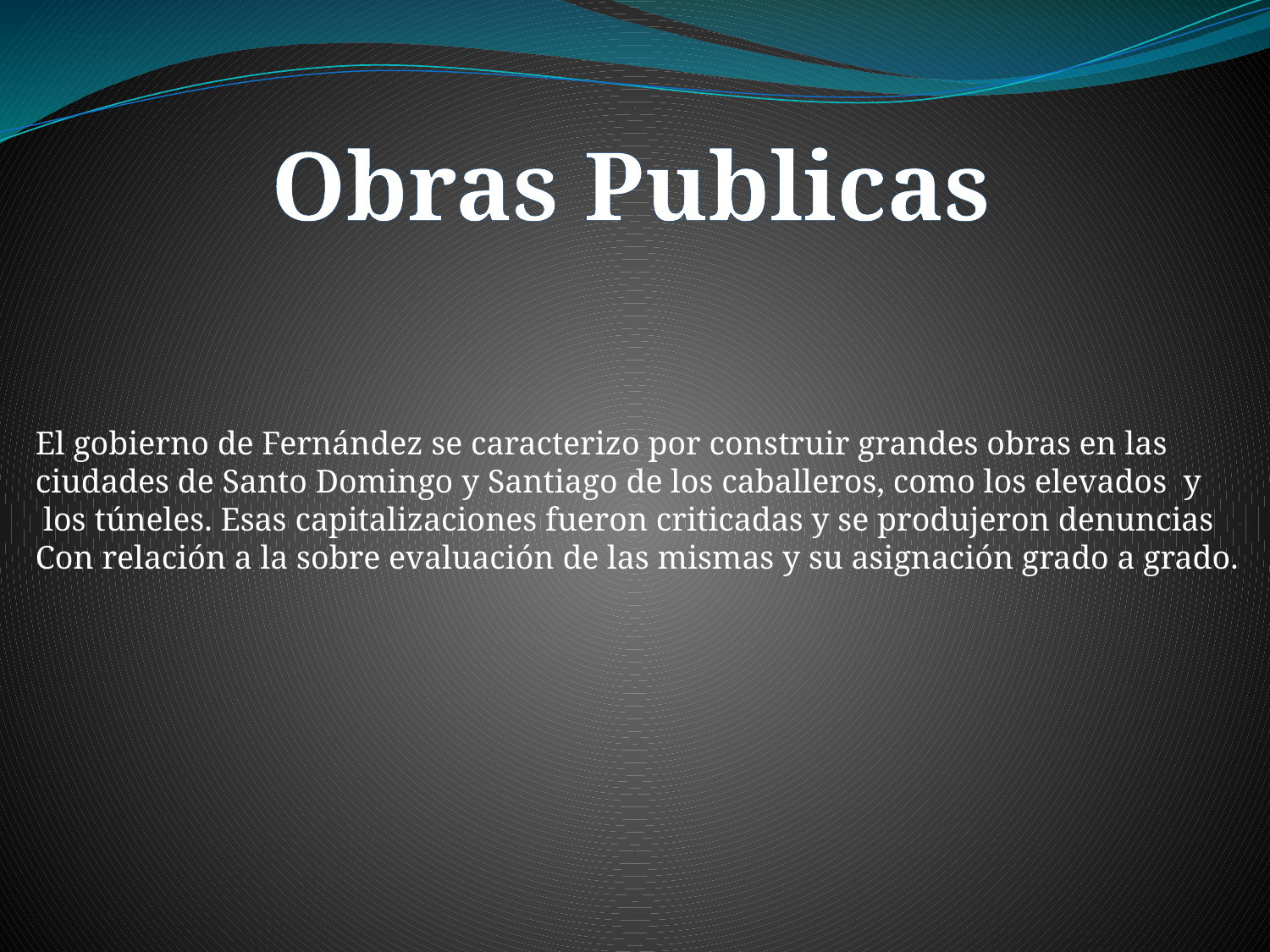

Obras Publicas
El gobierno de Fernández se caracterizo por construir grandes obras en las
ciudades de Santo Domingo y Santiago de los caballeros, como los elevados  y
 los túneles. Esas capitalizaciones fueron criticadas y se produjeron denuncias
Con relación a la sobre evaluación de las mismas y su asignación grado a grado.